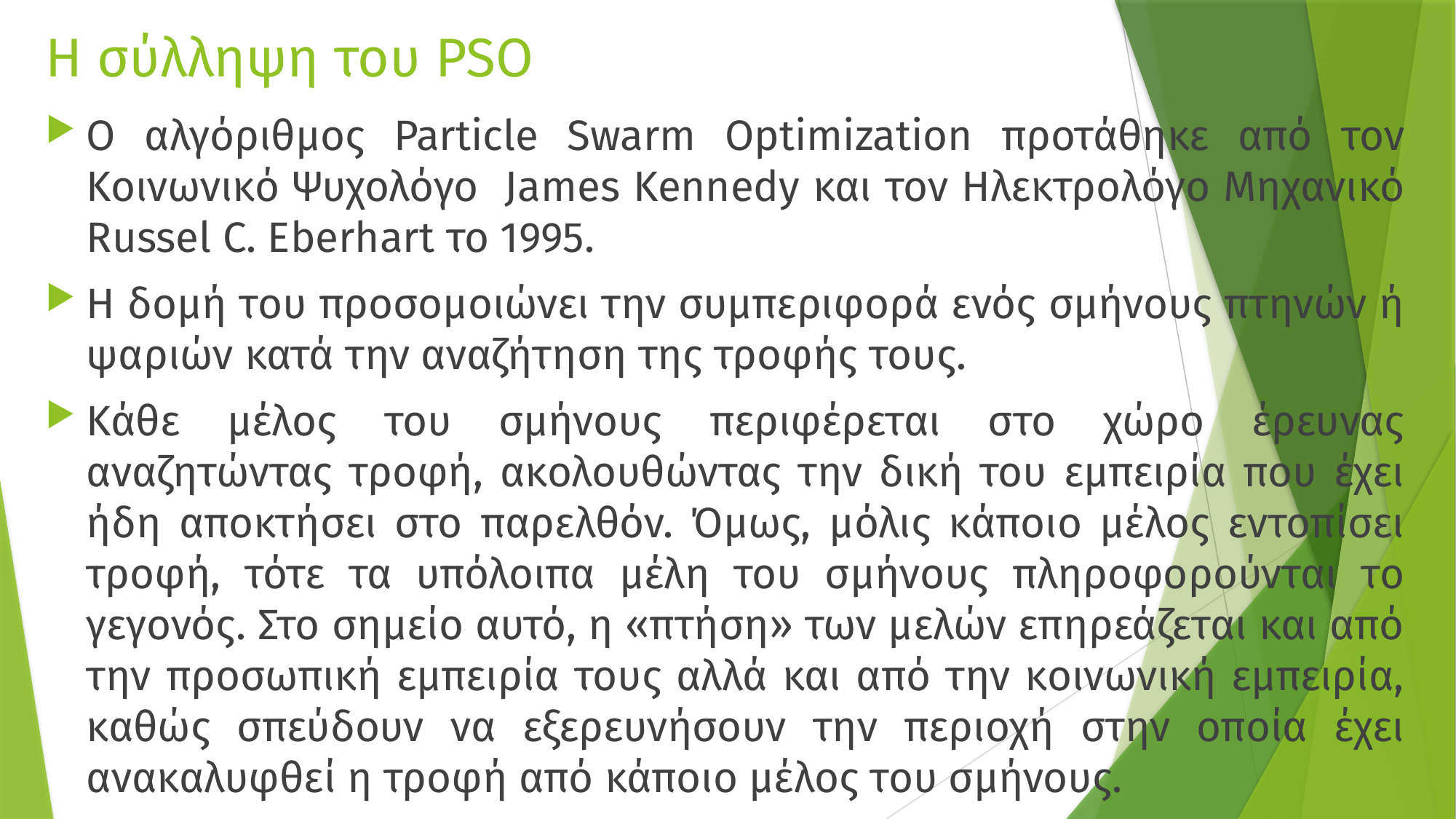

# Η σύλληψη του PSO
Ο αλγόριθμος Particle Swarm Optimization προτάθηκε από τον Κοινωνικό Ψυχολόγο  James Kennedy και τον Ηλεκτρολόγο Μηχανικό Russel C. Eberhart το 1995.
Η δομή του προσομοιώνει την συμπεριφορά ενός σμήνους πτηνών ή ψαριών κατά την αναζήτηση της τροφής τους.
Κάθε μέλος του σμήνους περιφέρεται στο χώρο έρευνας αναζητώντας τροφή, ακολουθώντας την δική του εμπειρία που έχει ήδη αποκτήσει στο παρελθόν. Όμως, μόλις κάποιο μέλος εντοπίσει τροφή, τότε τα υπόλοιπα μέλη του σμήνους πληροφορούνται το γεγονός. Στο σημείο αυτό, η «πτήση» των μελών επηρεάζεται και από την προσωπική εμπειρία τους αλλά και από την κοινωνική εμπειρία, καθώς σπεύδουν να εξερευνήσουν την περιοχή στην οποία έχει ανακαλυφθεί η τροφή από κάποιο μέλος του σμήνους.